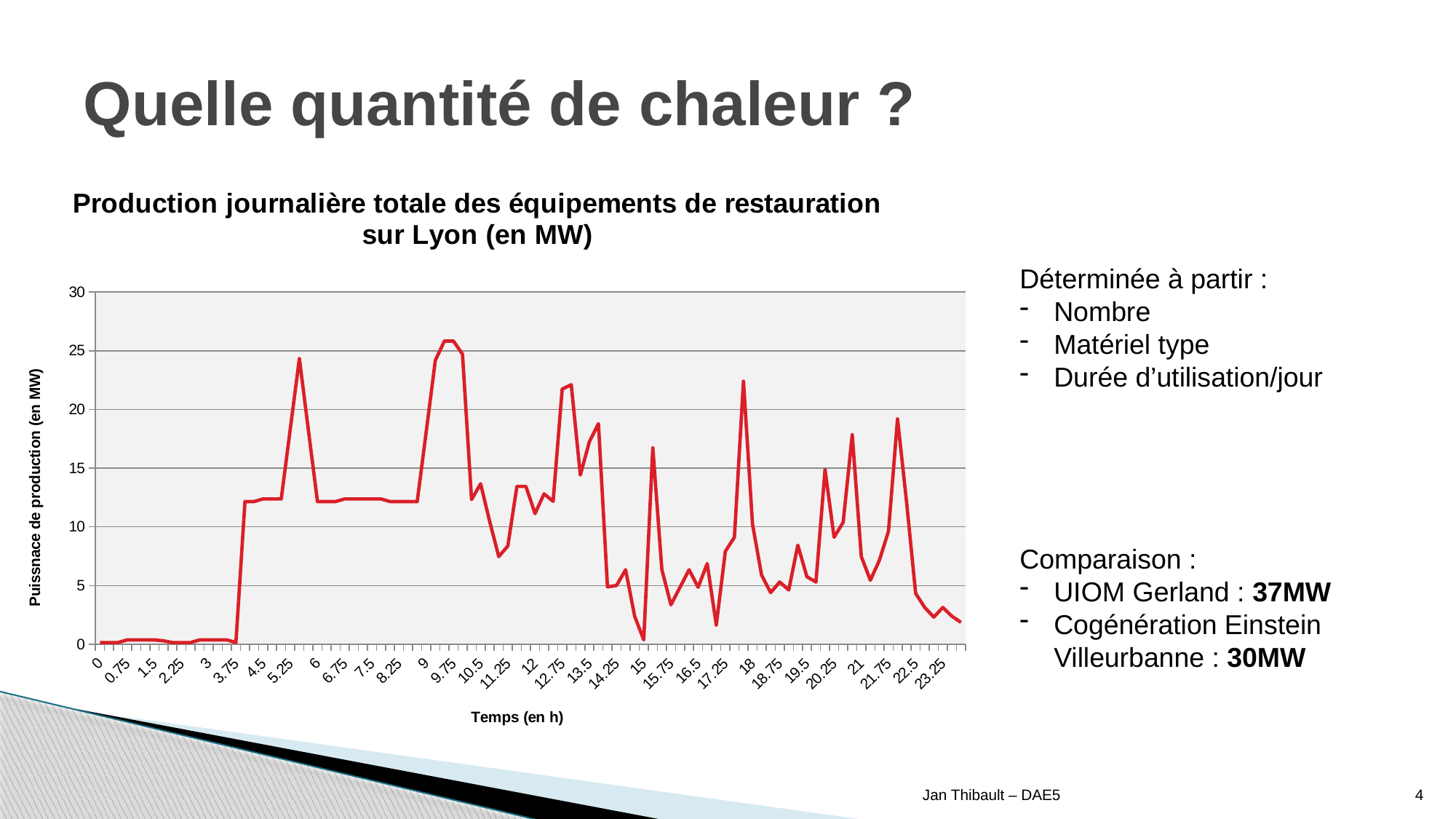

# Quelle quantité de chaleur ?

### Chart: Production journalière totale des équipements de restauration sur Lyon (en MW)

| Category | Production journalière totale (en MW) |
|---|---|
| 0 | 0.1494 |
| 0.25 | 0.1494 |
| 0.5 | 0.1494 |
| 0.75 | 0.3735 |
| 1 | 0.3735 |
| 1.25 | 0.3735 |
| 1.5 | 0.3735 |
| 1.75 | 0.2988 |
| 2 | 0.1494 |
| 2.25 | 0.1494 |
| 2.5 | 0.1494 |
| 2.75 | 0.3735 |
| 3 | 0.3735 |
| 3.25 | 0.3735 |
| 3.5 | 0.3735 |
| 3.75 | 0.1494 |
| 4 | 12.157399999999999 |
| 4.25 | 12.157399999999999 |
| 4.5 | 12.3815 |
| 4.75 | 12.3815 |
| 5 | 12.3815 |
| 5.25 | 18.3575 |
| 5.5 | 24.3335 |
| 5.75 | 18.208099999999998 |
| 6 | 12.157399999999999 |
| 6.25 | 12.157399999999999 |
| 6.5 | 12.157399999999999 |
| 6.75 | 12.3815 |
| 7 | 12.3815 |
| 7.25 | 12.3815 |
| 7.5 | 12.3815 |
| 7.75 | 12.3815 |
| 8 | 12.157399999999999 |
| 8.25 | 12.157399999999999 |
| 8.5 | 12.157399999999999 |
| 8.75 | 12.157399999999999 |
| 9 | 18.1334 |
| 9.25 | 24.184099999999997 |
| 9.5 | 25.8275 |
| 9.75 | 25.8275 |
| 10 | 24.707 |
| 10.25 | 12.3255 |
| 10.5 | 13.6701 |
| 10.75 | 10.458 |
| 11 | 7.47 |
| 11.25 | 8.3664 |
| 11.5 | 13.446 |
| 11.75 | 13.446 |
| 12 | 11.1303 |
| 12.25 | 12.81105 |
| 12.5 | 12.1761 |
| 12.75 | 21.7377 |
| 13 | 22.1112 |
| 13.25 | 14.4171 |
| 13.5 | 17.2557 |
| 13.75 | 18.78705 |
| 14 | 4.89285 |
| 14.25 | 5.004899999999999 |
| 14.5 | 6.3495 |
| 14.75 | 2.3904 |
| 15 | 0.3735 |
| 15.25 | 16.7328 |
| 15.5 | 6.3495 |
| 15.75 | 3.3615 |
| 16 | 4.8555 |
| 16.25 | 6.3495 |
| 16.5 | 4.8555 |
| 16.75 | 6.8724 |
| 17 | 1.6434000000000002 |
| 17.25 | 7.9182 |
| 17.5 | 9.1134 |
| 17.75 | 22.41 |
| 18 | 10.2339 |
| 18.25 | 5.9013 |
| 18.5 | 4.4073 |
| 18.75 | 5.3037 |
| 19 | 4.631399999999999 |
| 19.25 | 8.4411 |
| 19.5 | 5.7519 |
| 19.75 | 5.3037 |
| 20 | 14.8653 |
| 20.25 | 9.1134 |
| 20.5 | 10.383299999999998 |
| 20.75 | 17.8533 |
| 21 | 7.47 |
| 21.25 | 5.4531 |
| 21.5 | 7.1712 |
| 21.75 | 9.636299999999999 |
| 22 | 19.1979 |
| 22.25 | 12.1014 |
| 22.5 | 4.3326 |
| 22.75 | 3.1374 |
| 23 | 2.3156999999999996 |
| 23.25 | 3.1374 |
| 23.5 | 2.3904 |
| 23.75 | 1.8675 |
Déterminée à partir :
Nombre
Matériel type
Durée d’utilisation/jour
Comparaison :
UIOM Gerland : 37MW
Cogénération Einstein Villeurbanne : 30MW
Jan Thibault – DAE5
4